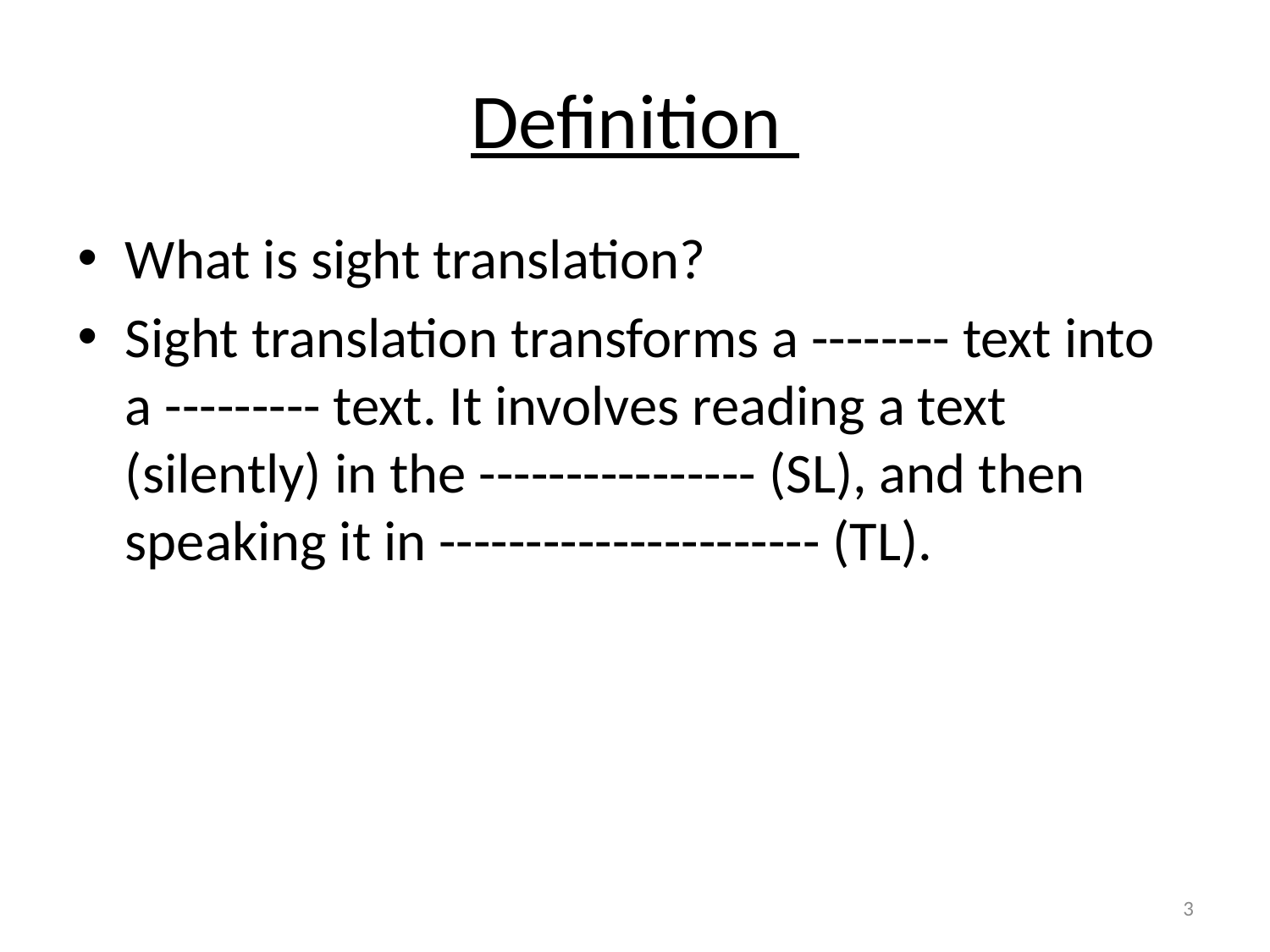

# Definition
What is sight translation?
Sight translation transforms a -------- text into a --------- text. It involves reading a text (silently) in the ---------------- (SL), and then speaking it in ---------------------- (TL).
3